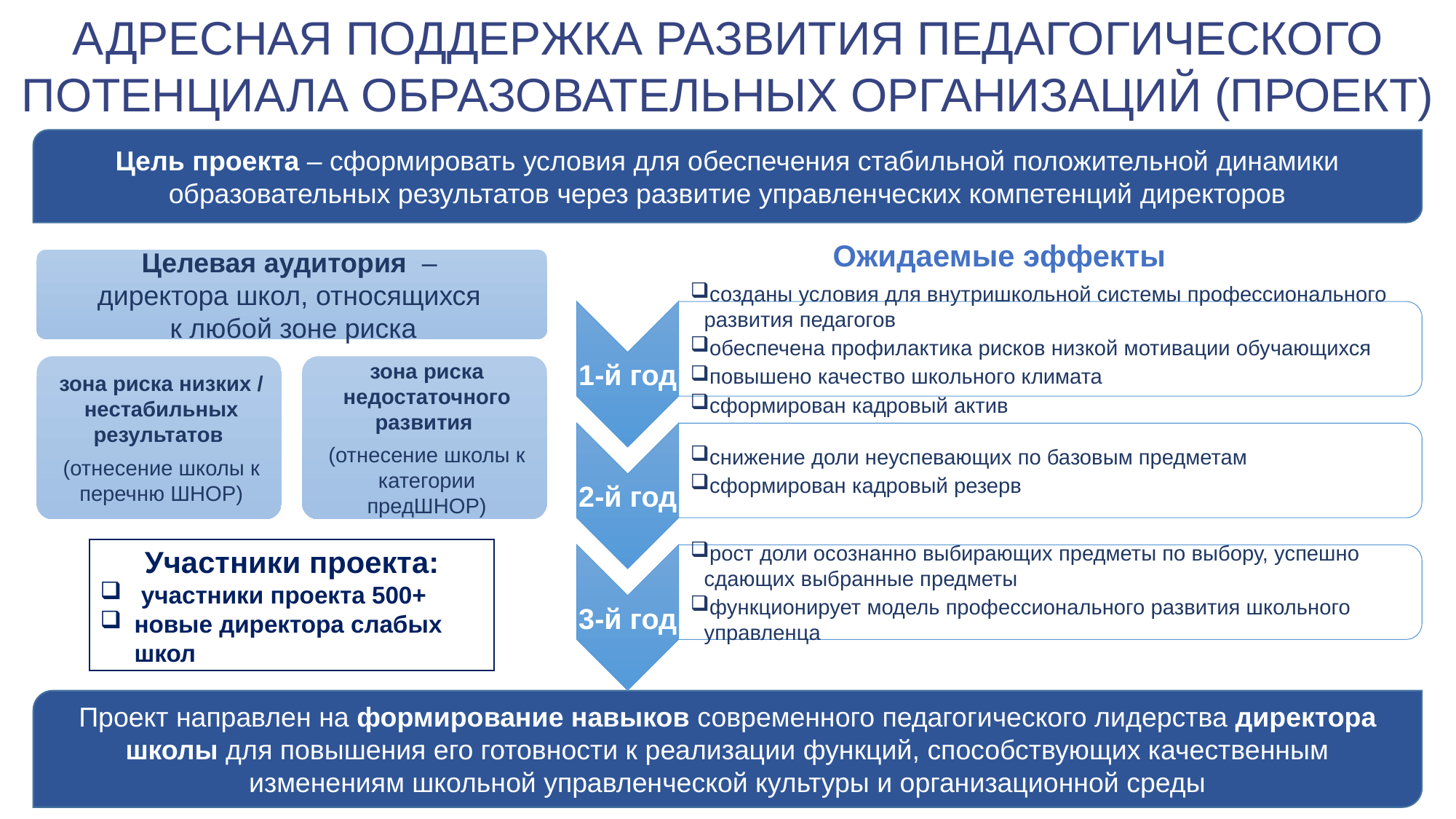

АДРЕСНАЯ ПОДДЕРЖКА РАЗВИТИЯ ПЕДАГОГИЧЕСКОГО ПОТЕНЦИАЛА ОБРАЗОВАТЕЛЬНЫХ ОРГАНИЗАЦИЙ (ПРОЕКТ)
Цель проекта – сформировать условия для обеспечения стабильной положительной динамики образовательных результатов через развитие управленческих компетенций директоров
Ожидаемые эффекты
Целевая аудитория  –
директора школ, относящихся
к любой зоне риска
зона риска низких / нестабильных результатов
(отнесение школы к перечню ШНОР)
зона риска недостаточного развития
(отнесение школы к категории предШНОР)
1-й год
созданы условия для внутришкольной системы профессионального развития педагогов
обеспечена профилактика рисков низкой мотивации обучающихся
повышено качество школьного климата
сформирован кадровый актив
2-й год
снижение доли неуспевающих по базовым предметам
сформирован кадровый резерв
3-й год
рост доли осознанно выбирающих предметы по выбору, успешно сдающих выбранные предметы
функционирует модель профессионального развития школьного управленца
Участники проекта:
участники проекта 500+
новые директора слабых школ
Проект направлен на формирование навыков современного педагогического лидерства директора школы для повышения его готовности к реализации функций, способствующих качественным изменениям школьной управленческой культуры и организационной среды